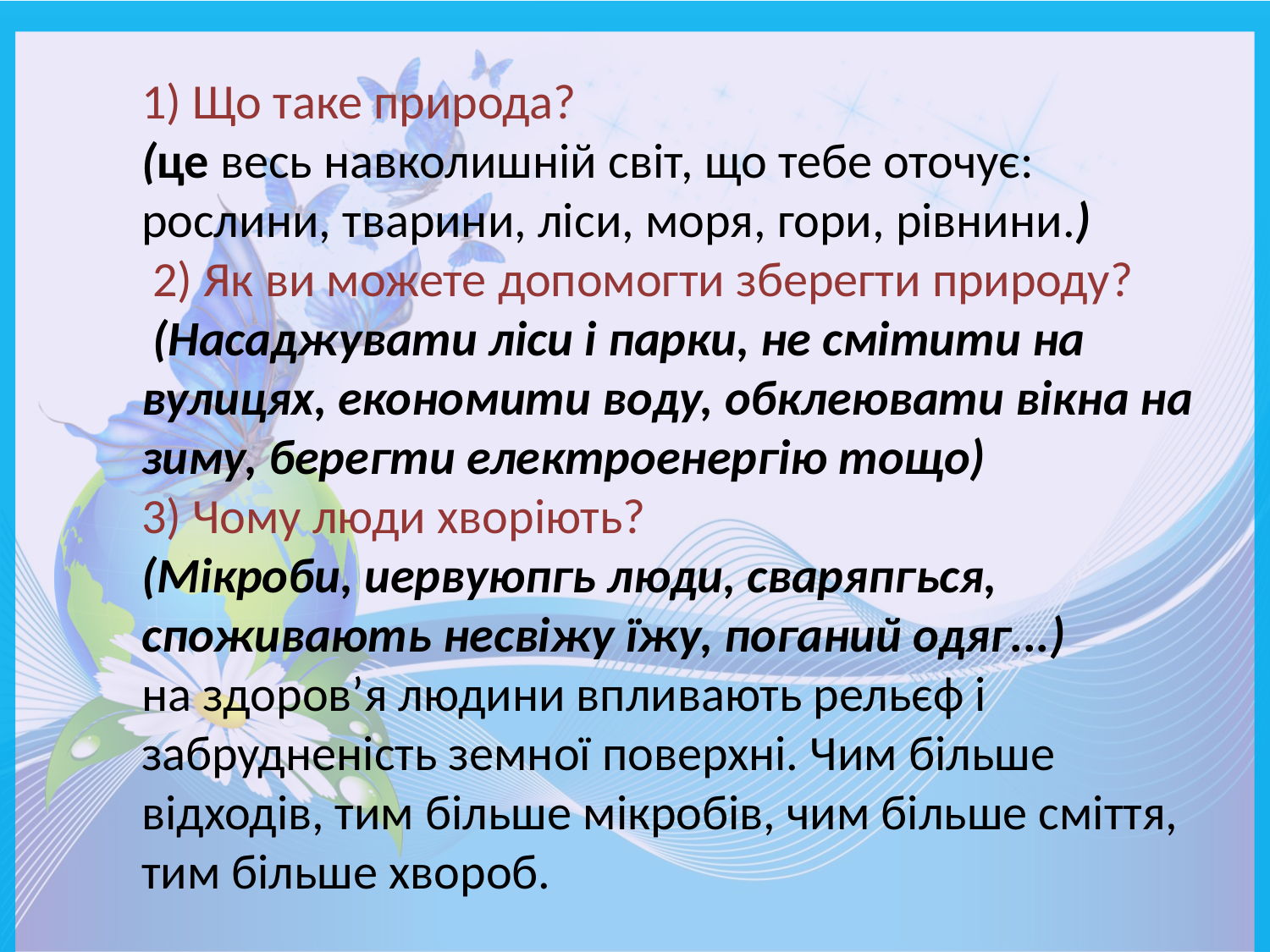

1) Що таке природа?
(це весь навколишній світ, що тебе оточує: рослини, тварини, ліси, моря, гори, рівнини.)
 2) Як ви можете допомогти зберегти природу?
 (Насаджувати ліси і парки, не смітити на вулицях, економити воду, обклеювати вікна на зиму, берегти електроенергію тощо)
3) Чому люди хворіють?
(Мікроби, иервуюпгь люди, сваряпгься, споживають несвіжу їжу, поганий одяг...)
на здоров’я людини впливають рельєф і забрудненість земної поверхні. Чим більше відходів, тим більше мікробів, чим більше сміття, тим більше хвороб.